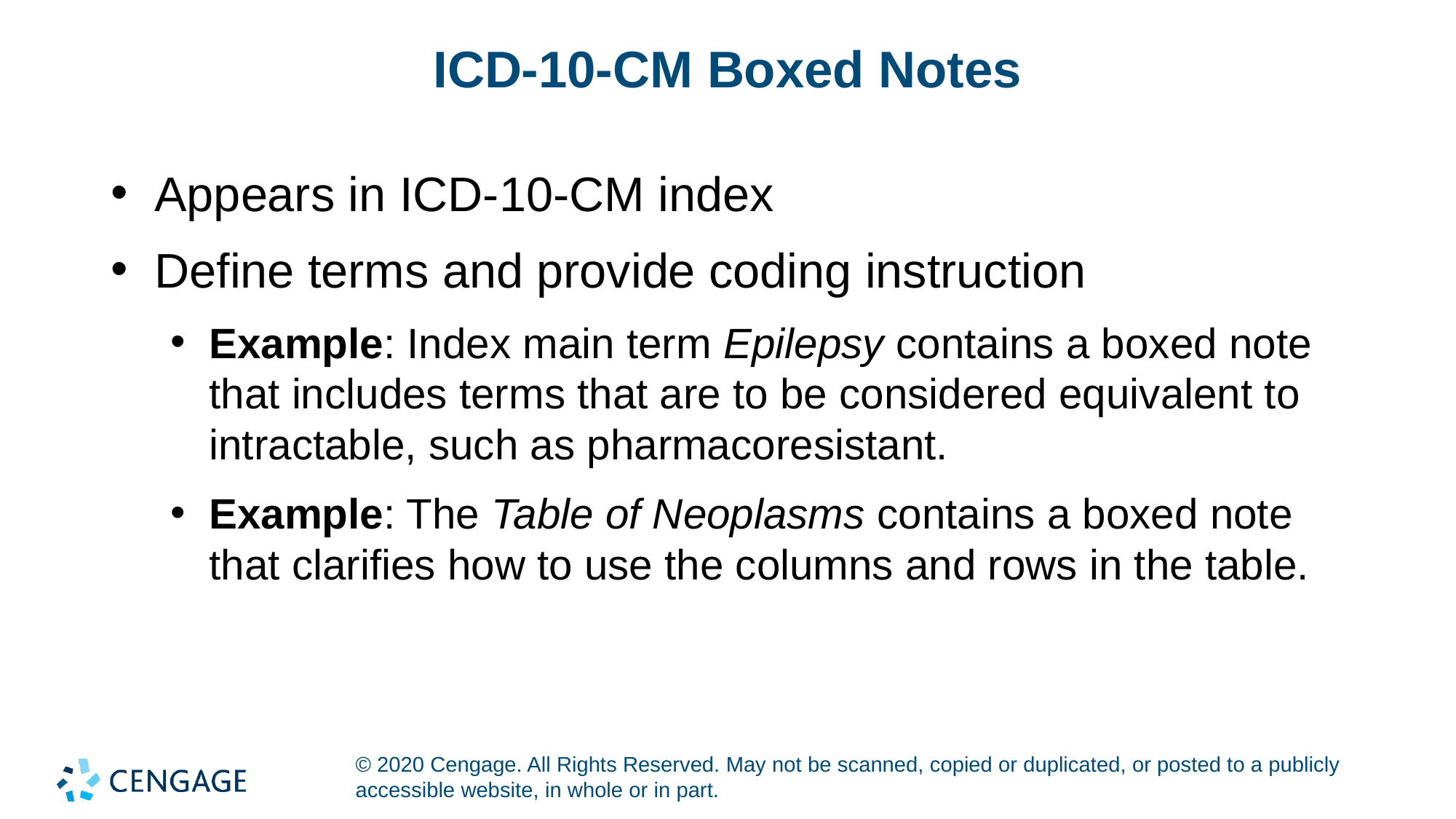

# ICD-10-CM Boxed Notes
Appears in ICD-10-CM index
Define terms and provide coding instruction
Example: Index main term Epilepsy contains a boxed note that includes terms that are to be considered equivalent to intractable, such as pharmacoresistant.
Example: The Table of Neoplasms contains a boxed note that clarifies how to use the columns and rows in the table.